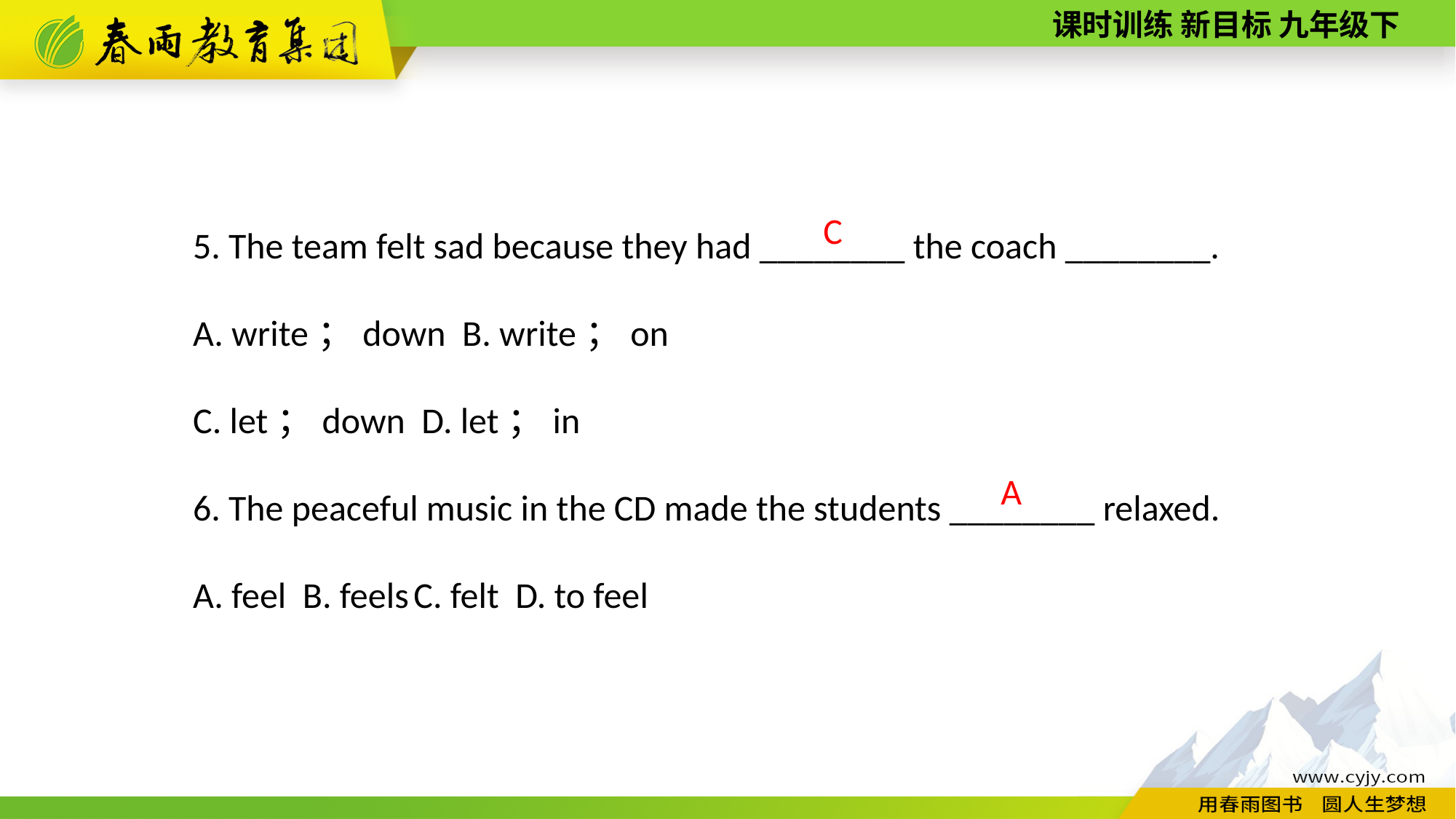

5. The team felt sad because they had ________ the coach ________.
A. write；down  B. write；on
C. let；down  D. let；in
6. The peaceful music in the CD made the students ________ relaxed.
A. feel  B. feels C. felt  D. to feel
 C
A